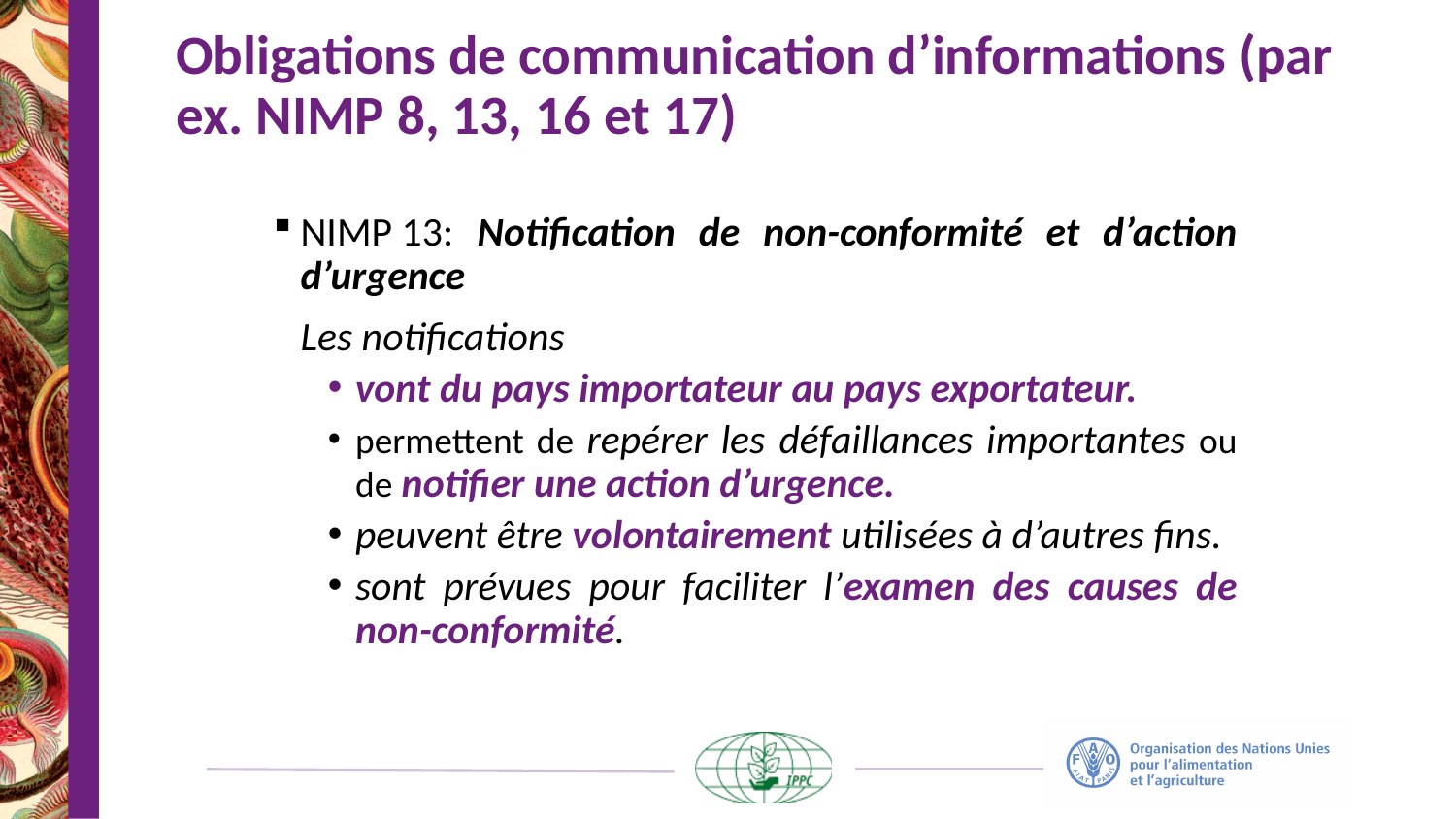

# Obligations de communication d’informations (par ex. NIMP 8, 13, 16 et 17)

NIMP 13: Notification de non-conformité et d’action d’urgence
	Les notifications
vont du pays importateur au pays exportateur.
permettent de repérer les défaillances importantes ou de notifier une action d’urgence.
peuvent être volontairement utilisées à d’autres fins.
sont prévues pour faciliter l’examen des causes de non-conformité.